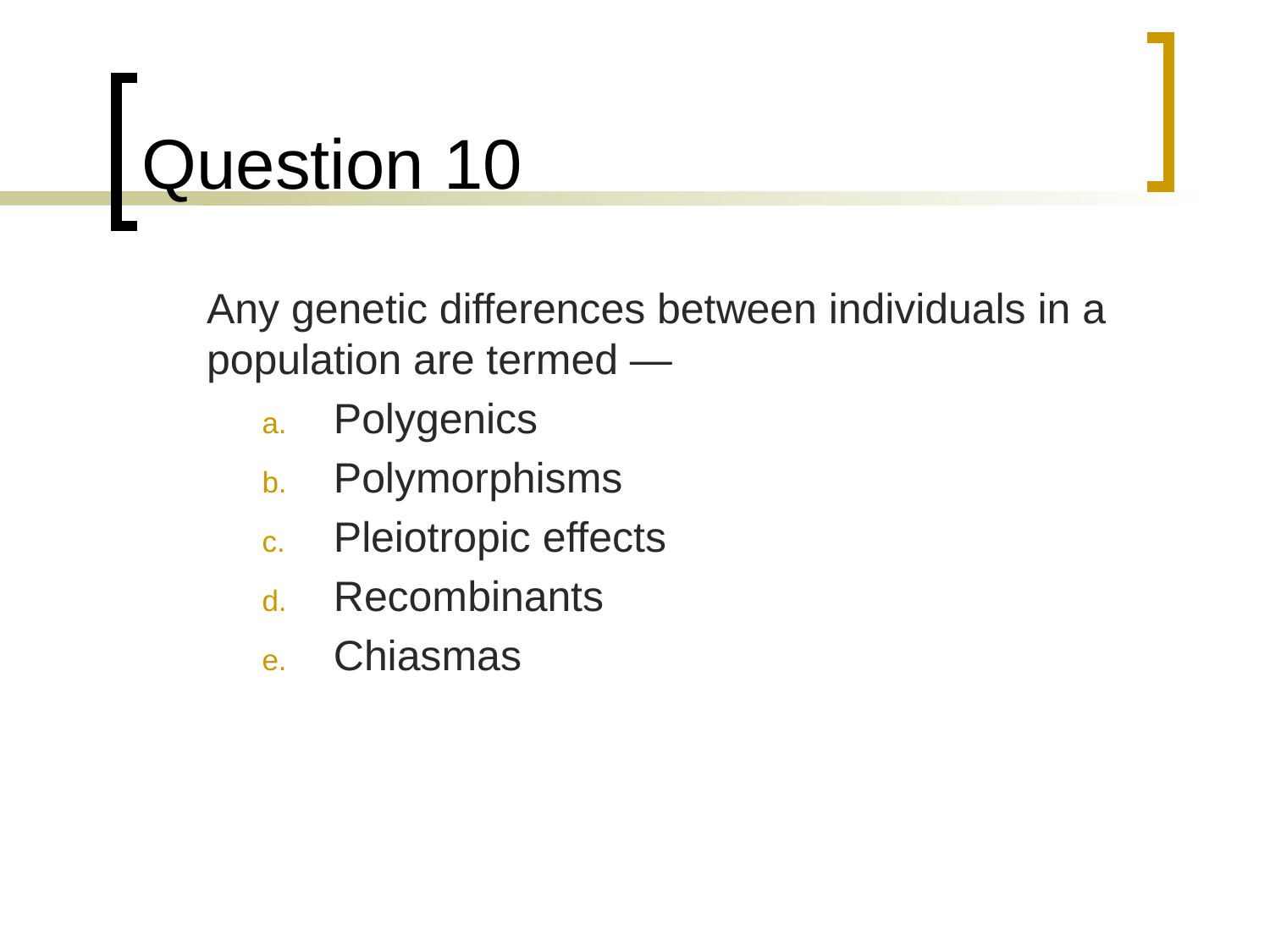

# Question 10
	Any genetic differences between individuals in a population are termed —
Polygenics
Polymorphisms
Pleiotropic effects
Recombinants
Chiasmas